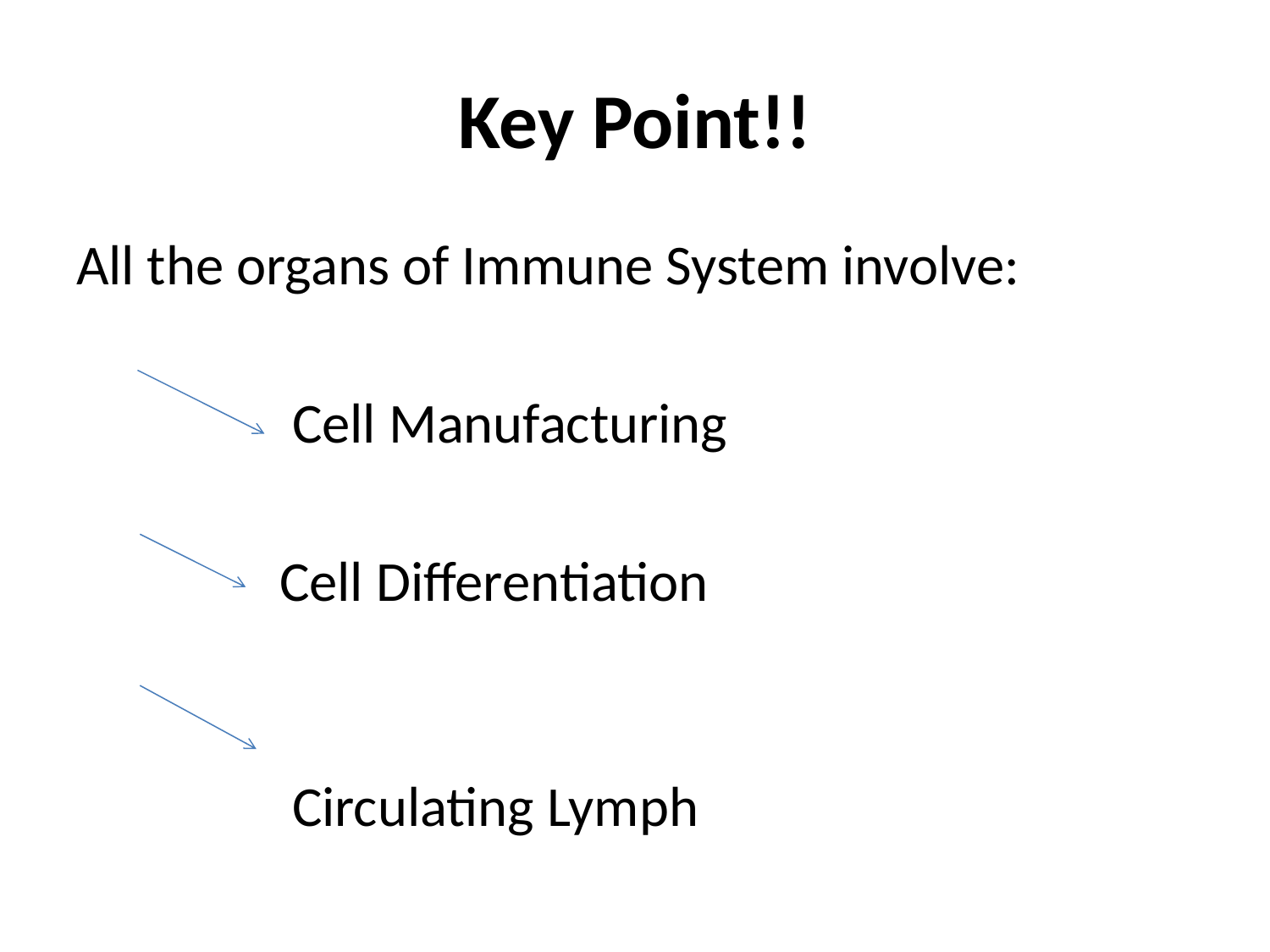

# Key Point!!
All the organs of Immune System involve:

                 Cell Manufacturing

                Cell Differentiation

                 Circulating Lymph